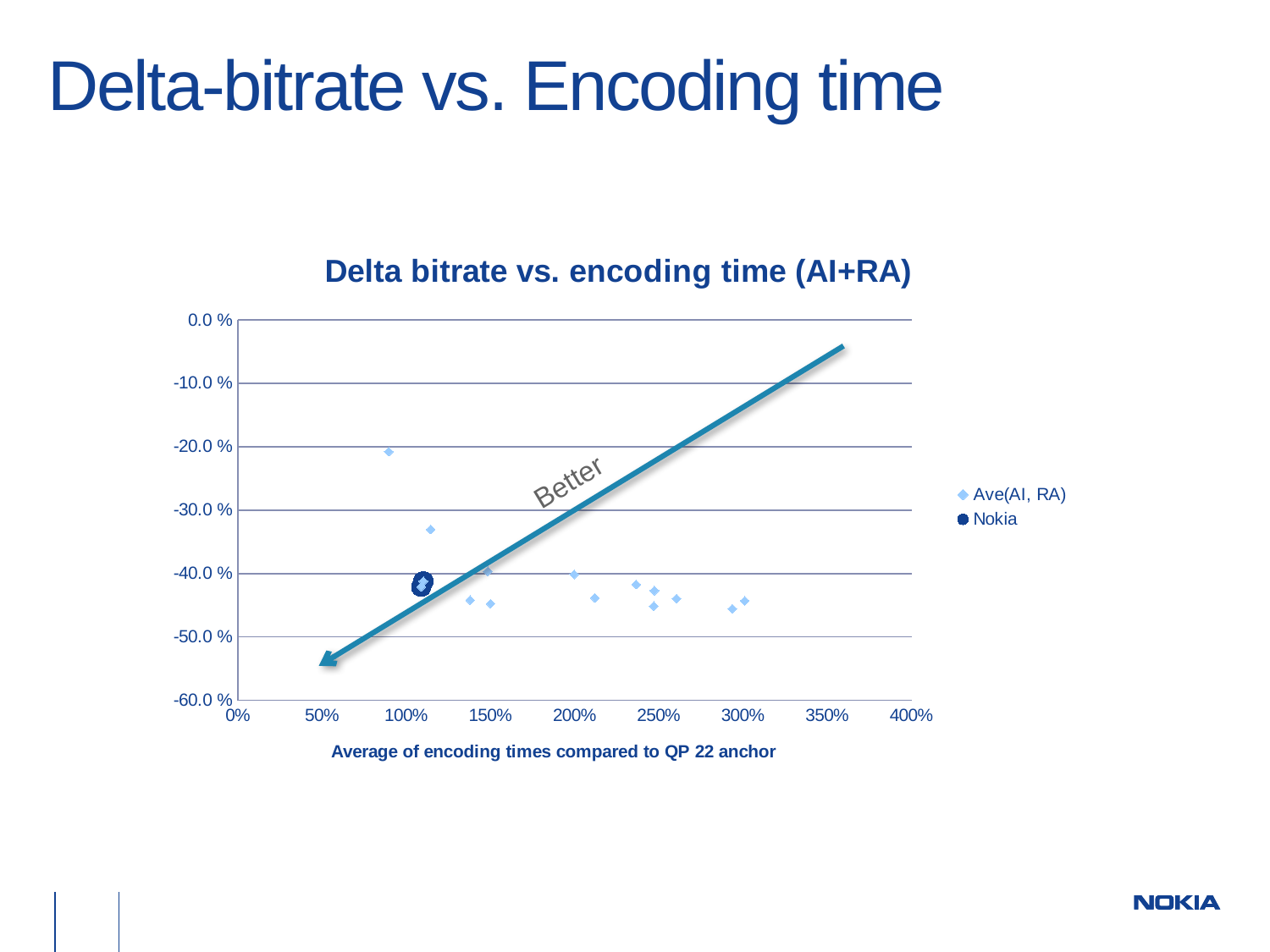

# Delta-bitrate vs. Encoding time

### Chart: Delta bitrate vs. encoding time (AI+RA)

| Category | Ave(AI, RA) |  |
|---|---|---|
Better